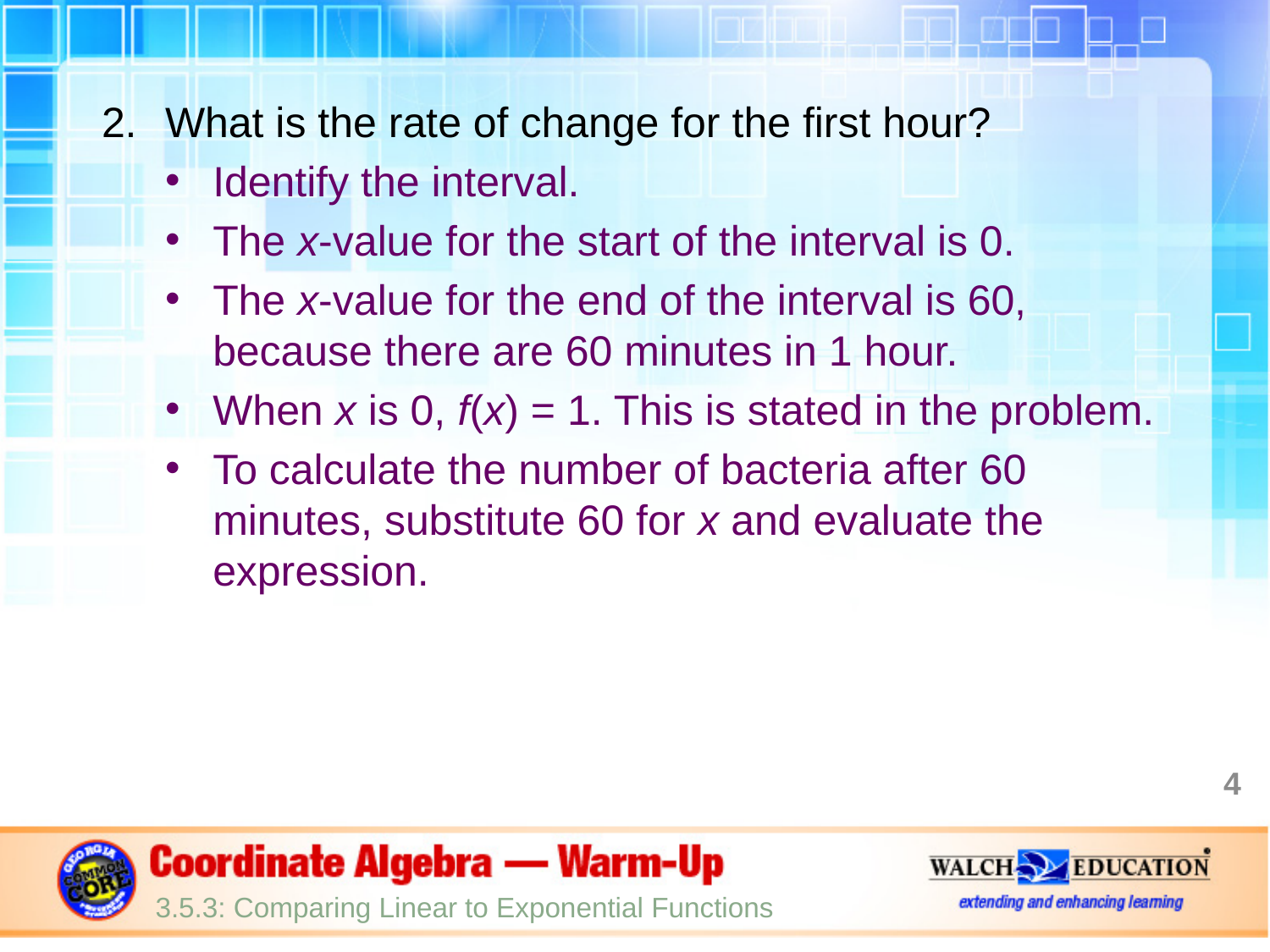

What is the rate of change for the first hour?
Identify the interval.
The x-value for the start of the interval is 0.
The x-value for the end of the interval is 60, because there are 60 minutes in 1 hour.
When x is 0, f(x) = 1. This is stated in the problem.
To calculate the number of bacteria after 60 minutes, substitute 60 for x and evaluate the expression.
4
3.5.3: Comparing Linear to Exponential Functions